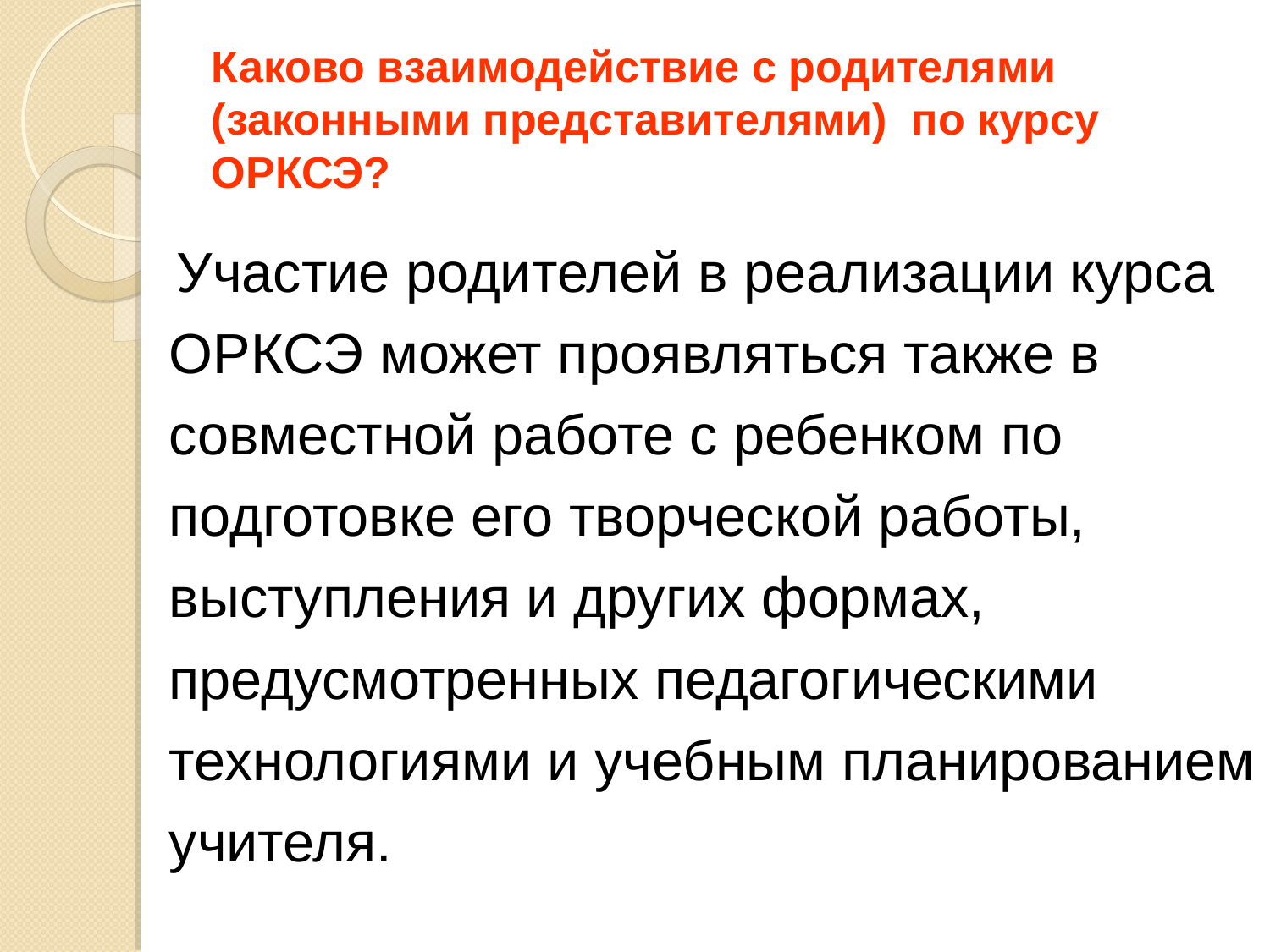

Каково взаимодействие с родителями (законными представителями)  по курсу ОРКСЭ?
   Участие родителей в реализации курса ОРКСЭ может проявляться также в совместной работе с ребенком по подготовке его творческой работы, выступления и других формах, предусмотренных педагогическими технологиями и учебным планированием учителя.